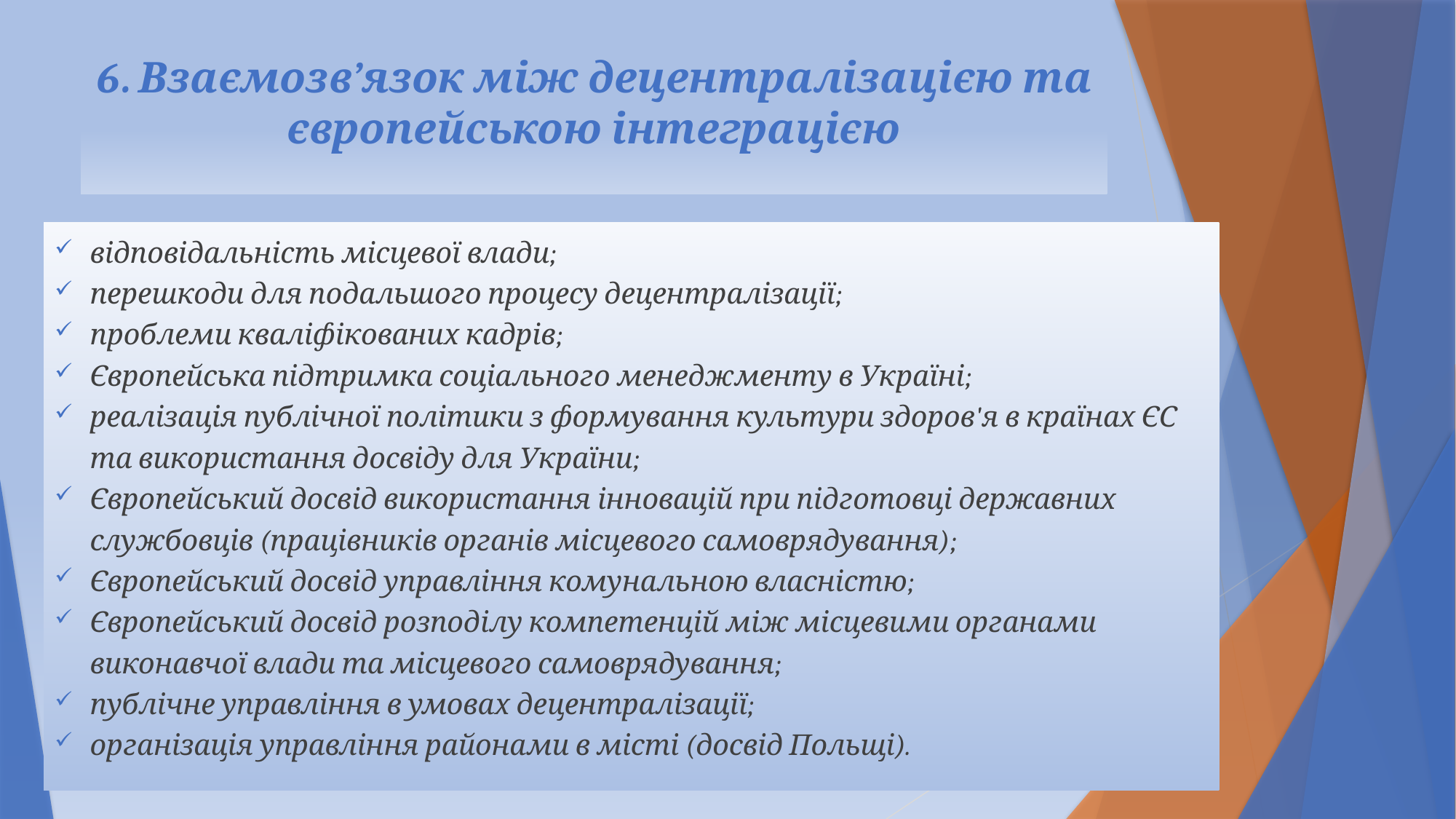

# 6. Взаємозв’язок між децентралізацією та європейською інтеграцією
відповідальність місцевої влади;
перешкоди для подальшого процесу децентралізації;
проблеми кваліфікованих кадрів;
Європейська підтримка соціального менеджменту в Україні;
реалізація публічної політики з формування культури здоров'я в країнах ЄС та використання досвіду для України;
Європейський досвід використання інновацій при підготовці державних службовців (працівників органів місцевого самоврядування);
Європейський досвід управління комунальною власністю;
Європейський досвід розподілу компетенцій між місцевими органами виконавчої влади та місцевого самоврядування;
публічне управління в умовах децентралізації;
організація управління районами в місті (досвід Польщі).